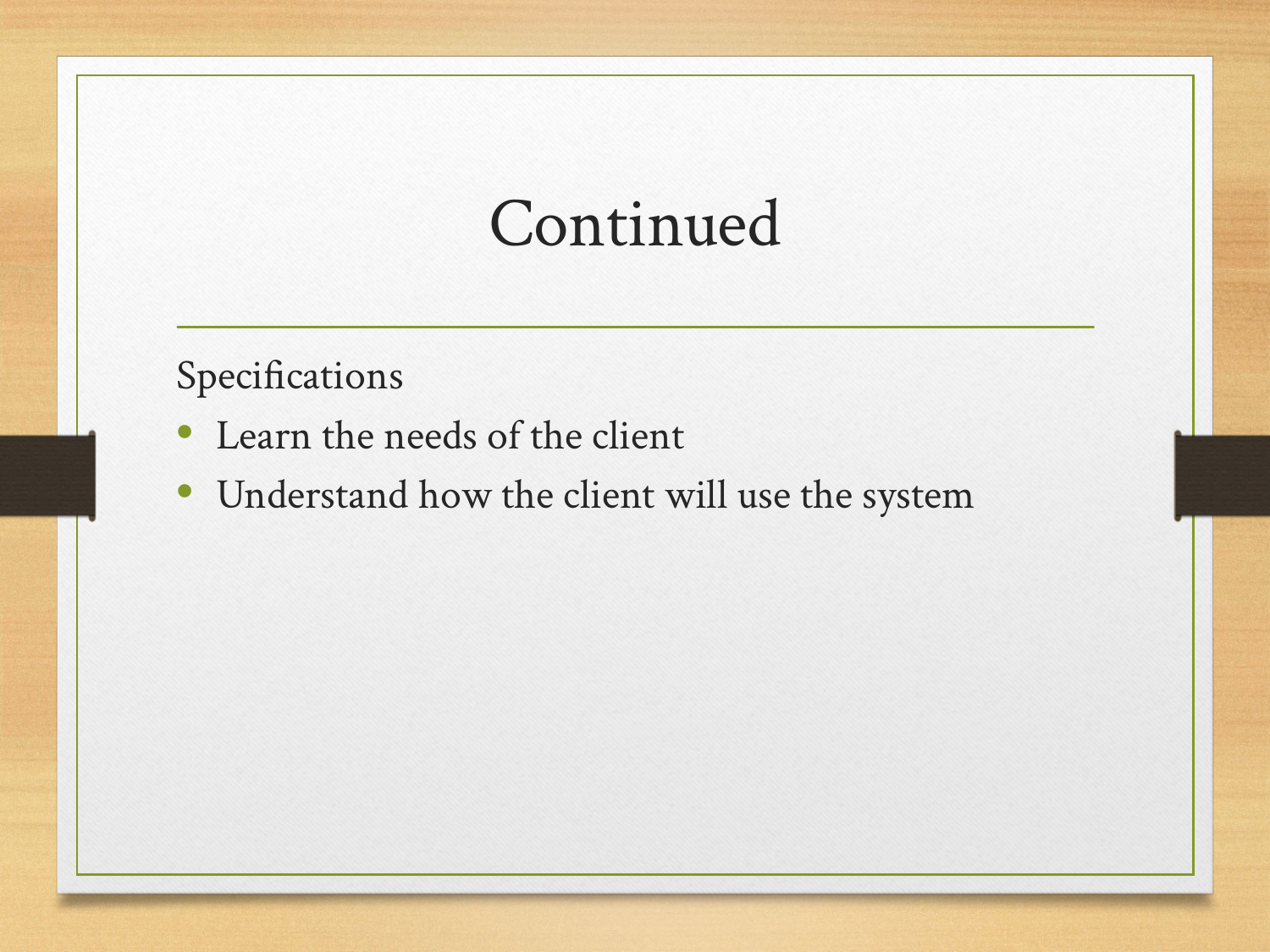

# Continued
Specifications
Learn the needs of the client
Understand how the client will use the system